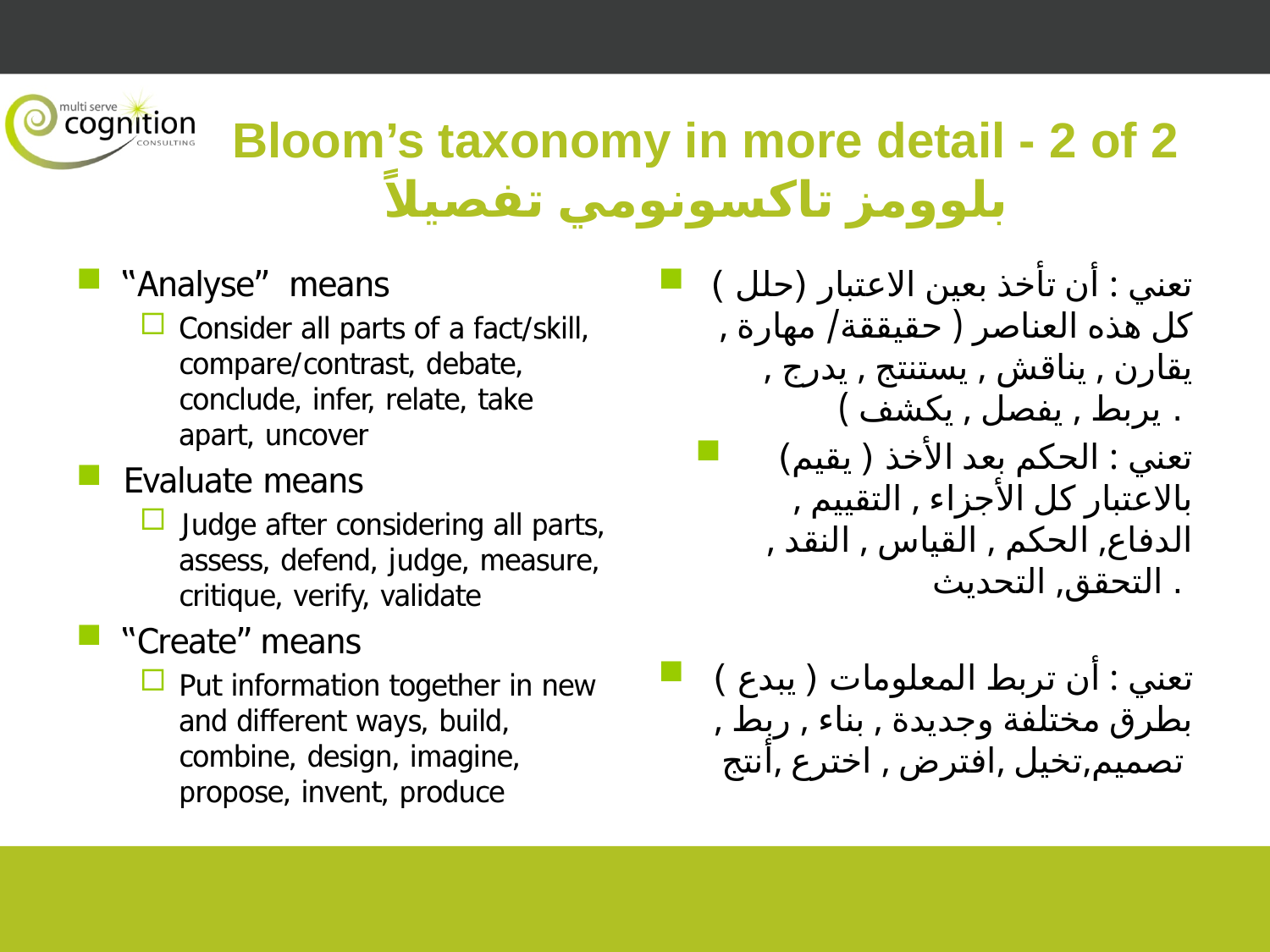

# Bloom’s taxonomy in more detail - 2 of 2 بلوومز تاكسونومي تفصيلاً
“Analyse”  means
Consider all parts of a fact/skill, compare/contrast, debate, conclude, infer, relate, take apart, uncover
Evaluate means
Judge after considering all parts, assess, defend, judge, measure, critique, verify, validate
“Create” means
Put information together in new and different ways, build, combine, design, imagine, propose, invent, produce
( حلل) تعني : أن تأخذ بعين الاعتبار كل هذه العناصر ( حقيققة/ مهارة , يقارن , يناقش , يستنتج , يدرج , يربط , يفصل , يكشف ) .
(يقيم ) تعني : الحكم بعد الأخذ بالاعتبار كل الأجزاء , التقييم , الدفاع, الحكم , القياس , النقد , التحقق, التحديث .

( يبدع ) تعني : أن تربط المعلومات بطرق مختلفة وجديدة , بناء , ربط , تصميم,تخيل ,افترض , اخترع ,أنتج